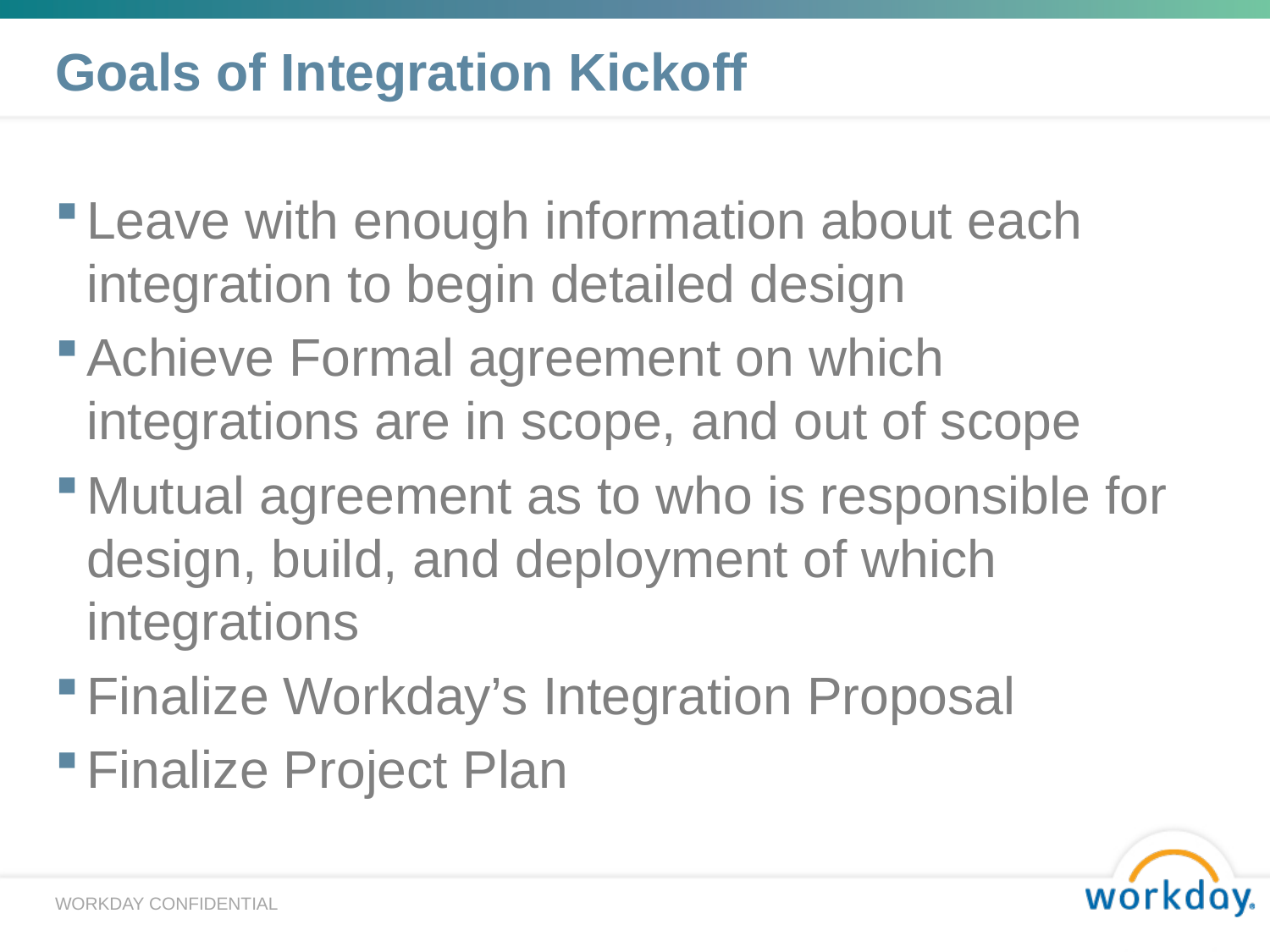

# Goals of Integration Kickoff
Leave with enough information about each integration to begin detailed design
Achieve Formal agreement on which integrations are in scope, and out of scope
Mutual agreement as to who is responsible for design, build, and deployment of which integrations
Finalize Workday’s Integration Proposal
Finalize Project Plan
WORKDAY CONFIDENTIAL